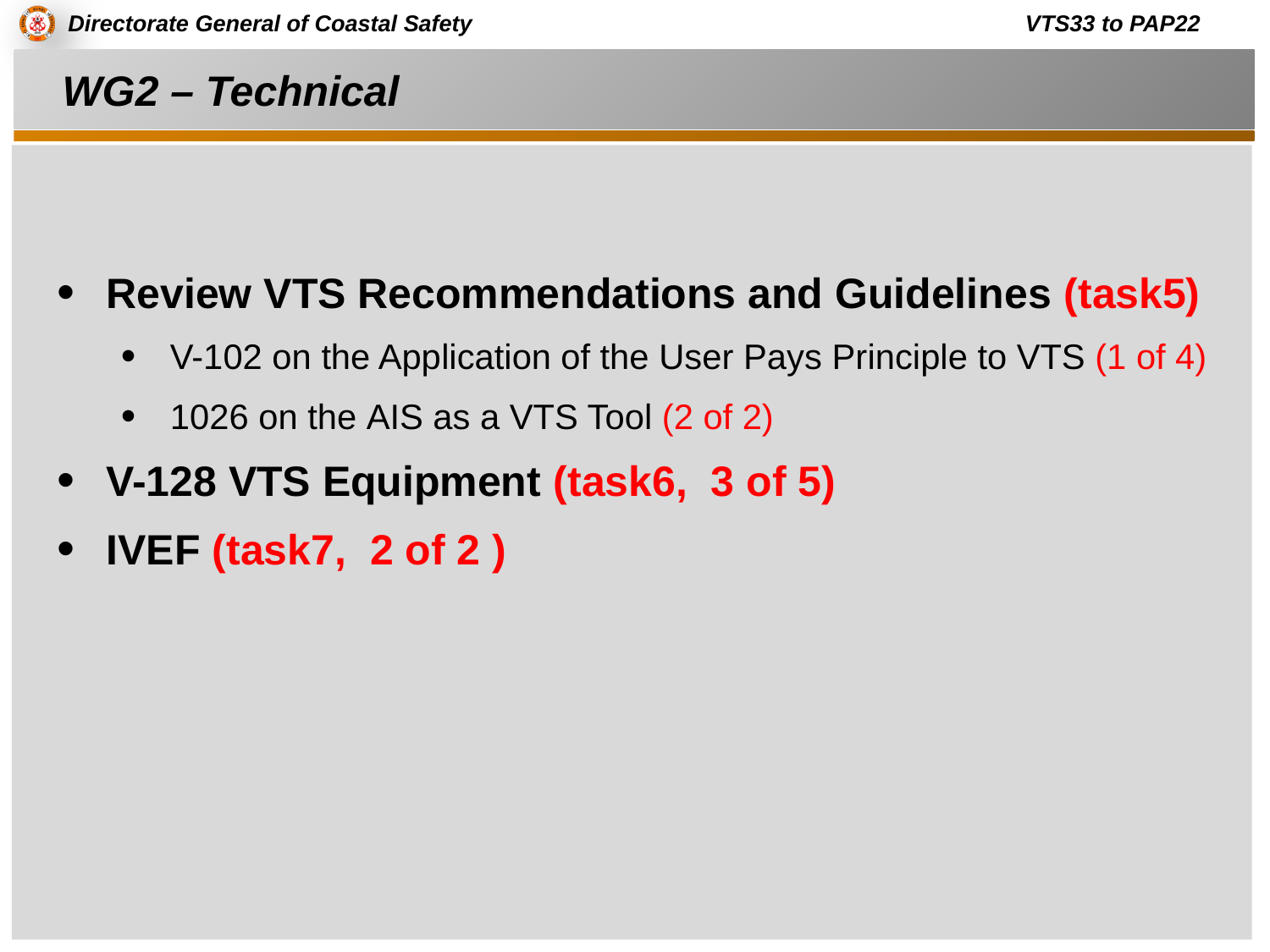

# WG2 – Technical
Review VTS Recommendations and Guidelines (task5)
V-102 on the Application of the User Pays Principle to VTS (1 of 4)
1026 on the AIS as a VTS Tool (2 of 2)
V-128 VTS Equipment (task6,  3 of 5)
IVEF (task7,  2 of 2 )